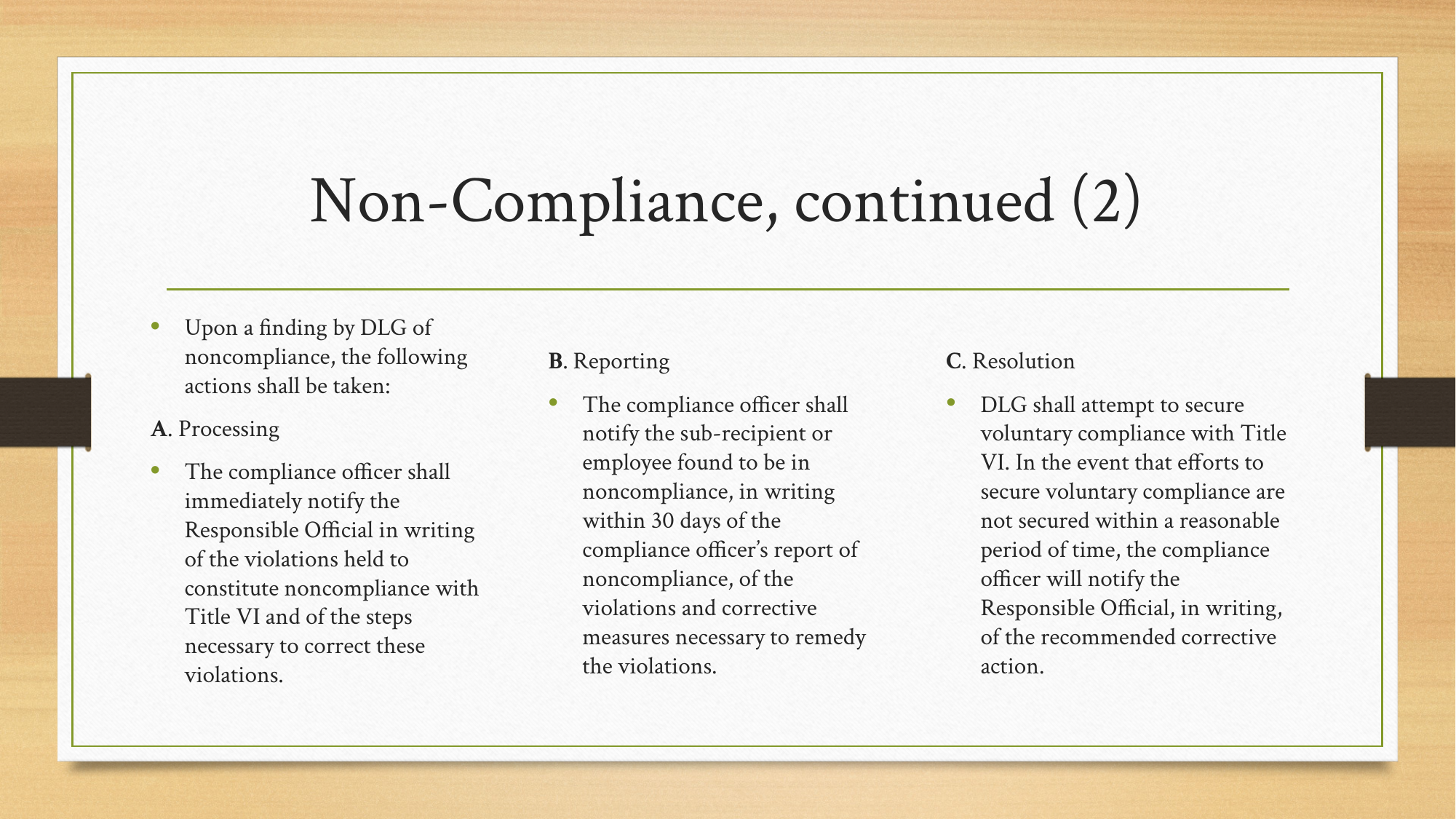

# Non-Compliance, continued (2)
Upon a finding by DLG of noncompliance, the following actions shall be taken:
A. Processing
The compliance officer shall immediately notify the Responsible Official in writing of the violations held to constitute noncompliance with Title VI and of the steps necessary to correct these violations.

B. Reporting
The compliance officer shall notify the sub-recipient or employee found to be in noncompliance, in writing within 30 days of the compliance officer’s report of noncompliance, of the violations and corrective measures necessary to remedy the violations.

C. Resolution
DLG shall attempt to secure voluntary compliance with Title VI. In the event that efforts to secure voluntary compliance are not secured within a reasonable period of time, the compliance officer will notify the Responsible Official, in writing, of the recommended corrective action.